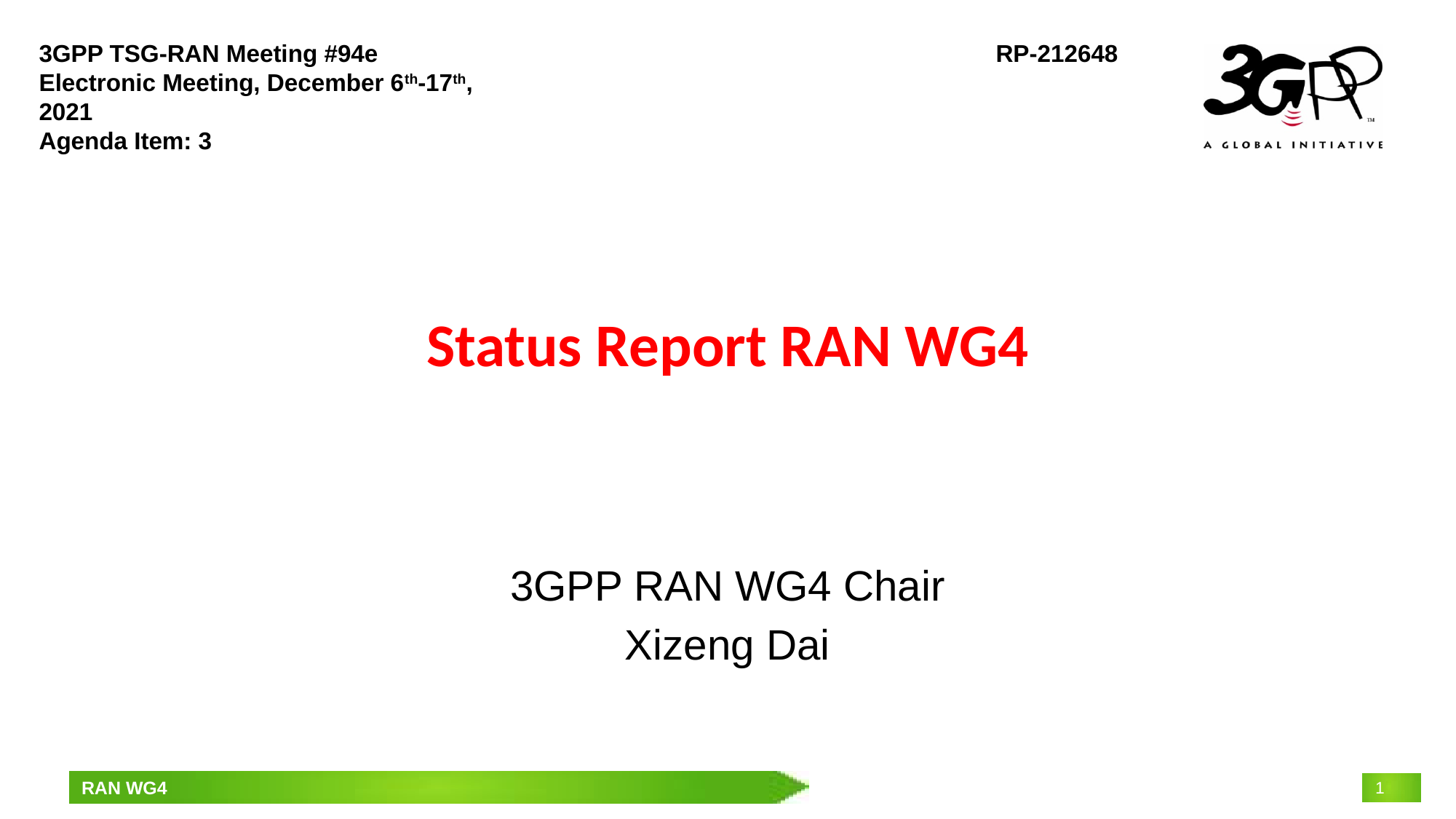

3GPP TSG-RAN Meeting #94e
Electronic Meeting, December 6th-17th, 2021
Agenda Item: 3
RP-212648
# Status Report RAN WG4
3GPP RAN WG4 Chair
Xizeng Dai